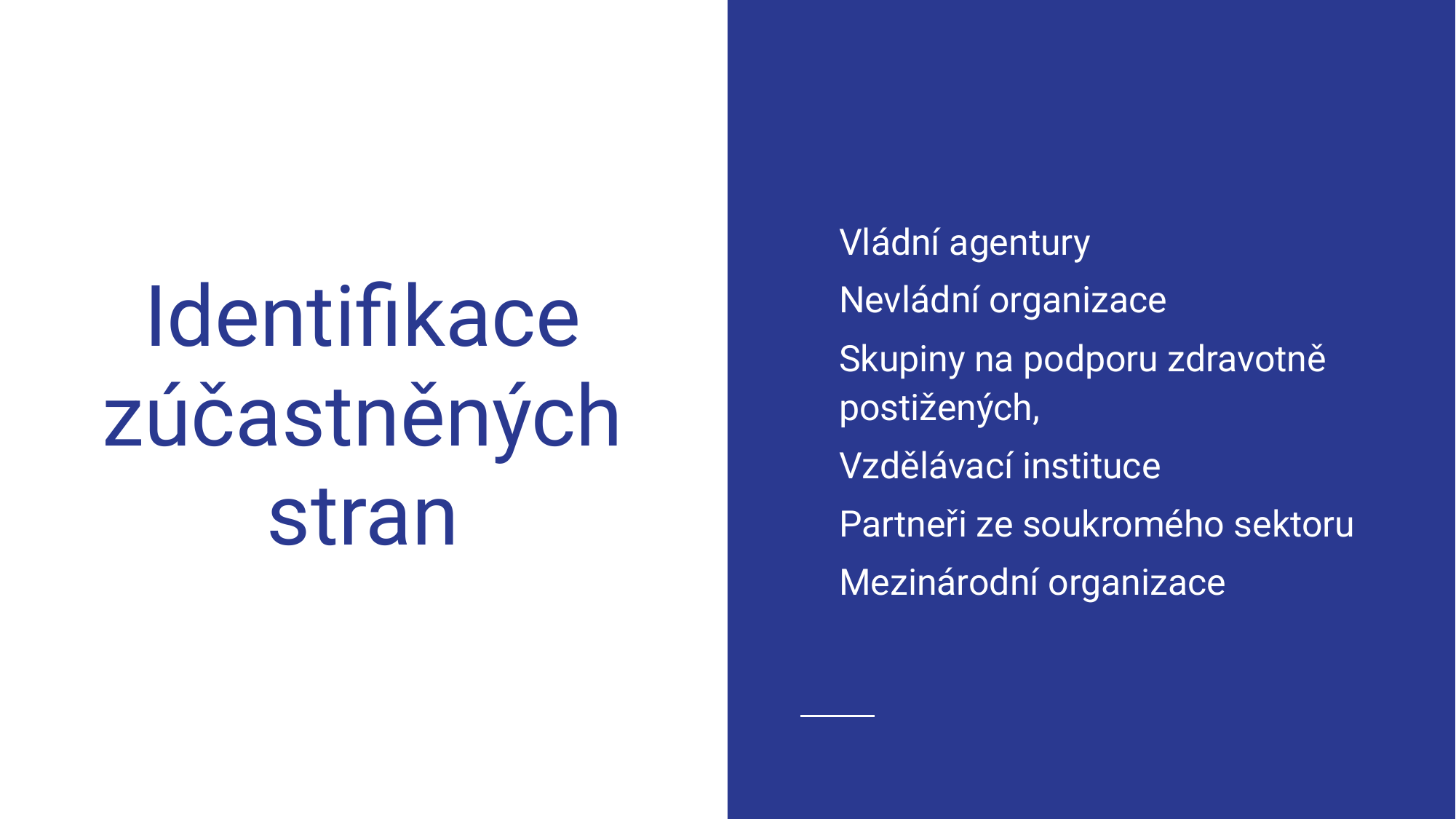

Vládní agentury
Nevládní organizace
Skupiny na podporu zdravotně postižených,
Vzdělávací instituce
Partneři ze soukromého sektoru
Mezinárodní organizace
# Identifikace zúčastněných stran